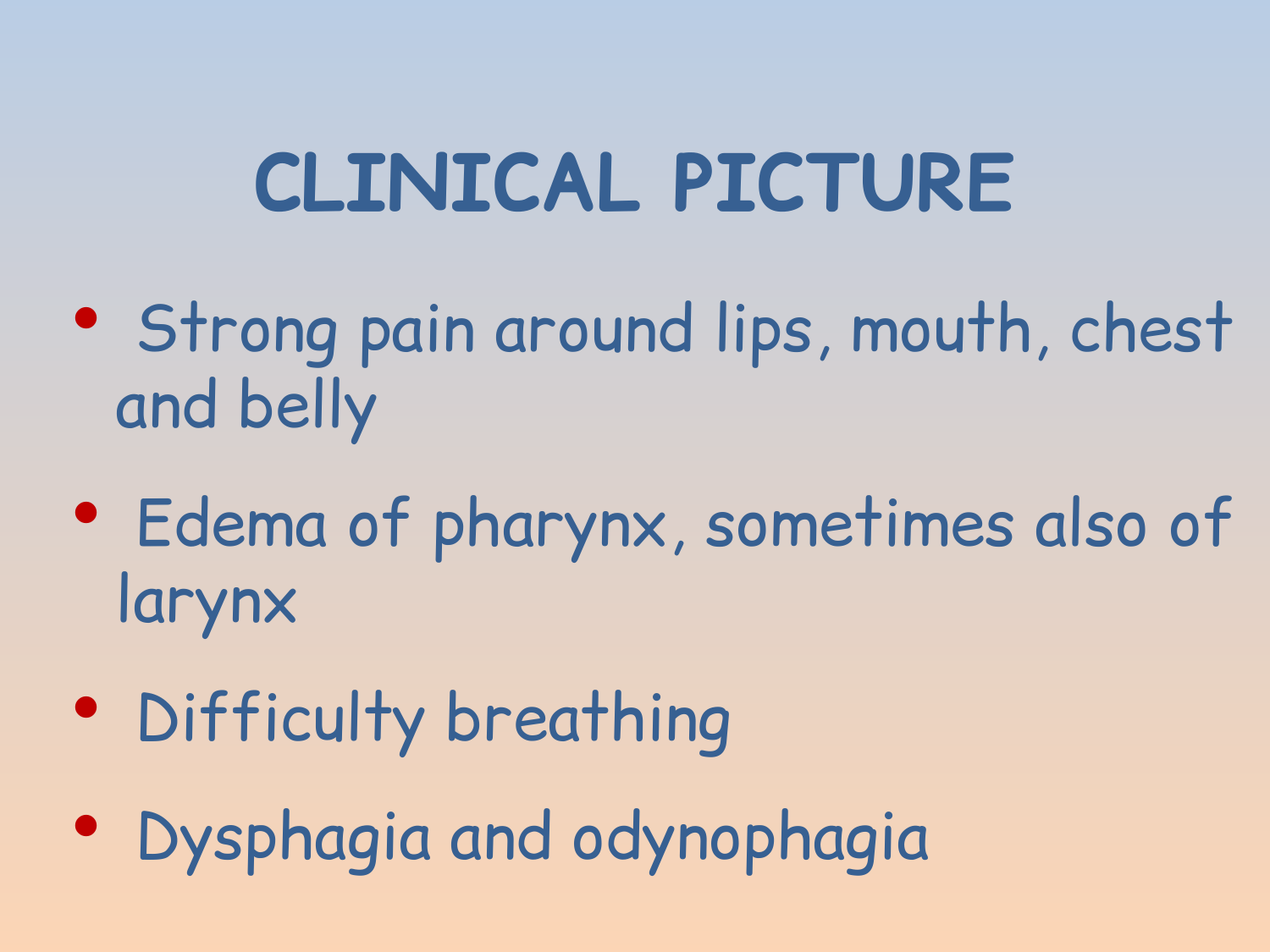

CLINICAL PICTURE

 Strong pain around lips, mouth, chest and belly

 Edema of pharynx, sometimes also of larynx

 Difficulty breathing

 Dysphagia and odynophagia

#